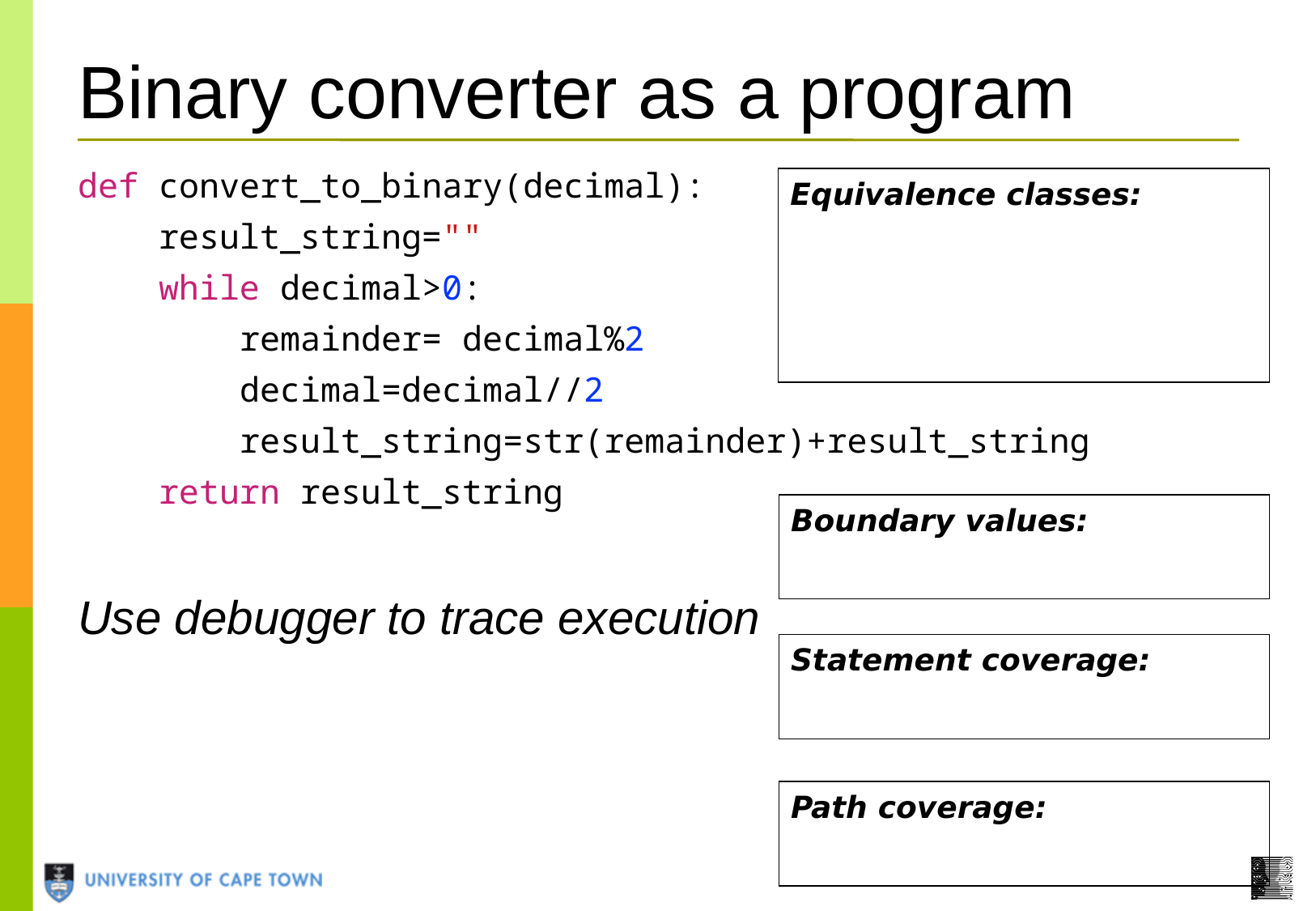

# Binary converter as a program
def convert_to_binary(decimal):
    result_string=""
    while decimal>0:
        remainder= decimal%2
        decimal=decimal//2
        result_string=str(remainder)+result_string
    return result_string

Use debugger to trace execution
Equivalence classes:
small multiple of 5: 5
small non-multiples of 5: 3
large multiple of 5: 25
large non-multiples of 5: 23
Boundary values:
4, 5, 6, 9, 10, 11, 14, 15, 16
Statement coverage:
5, 14
Path coverage:
5, 7, 13, 20